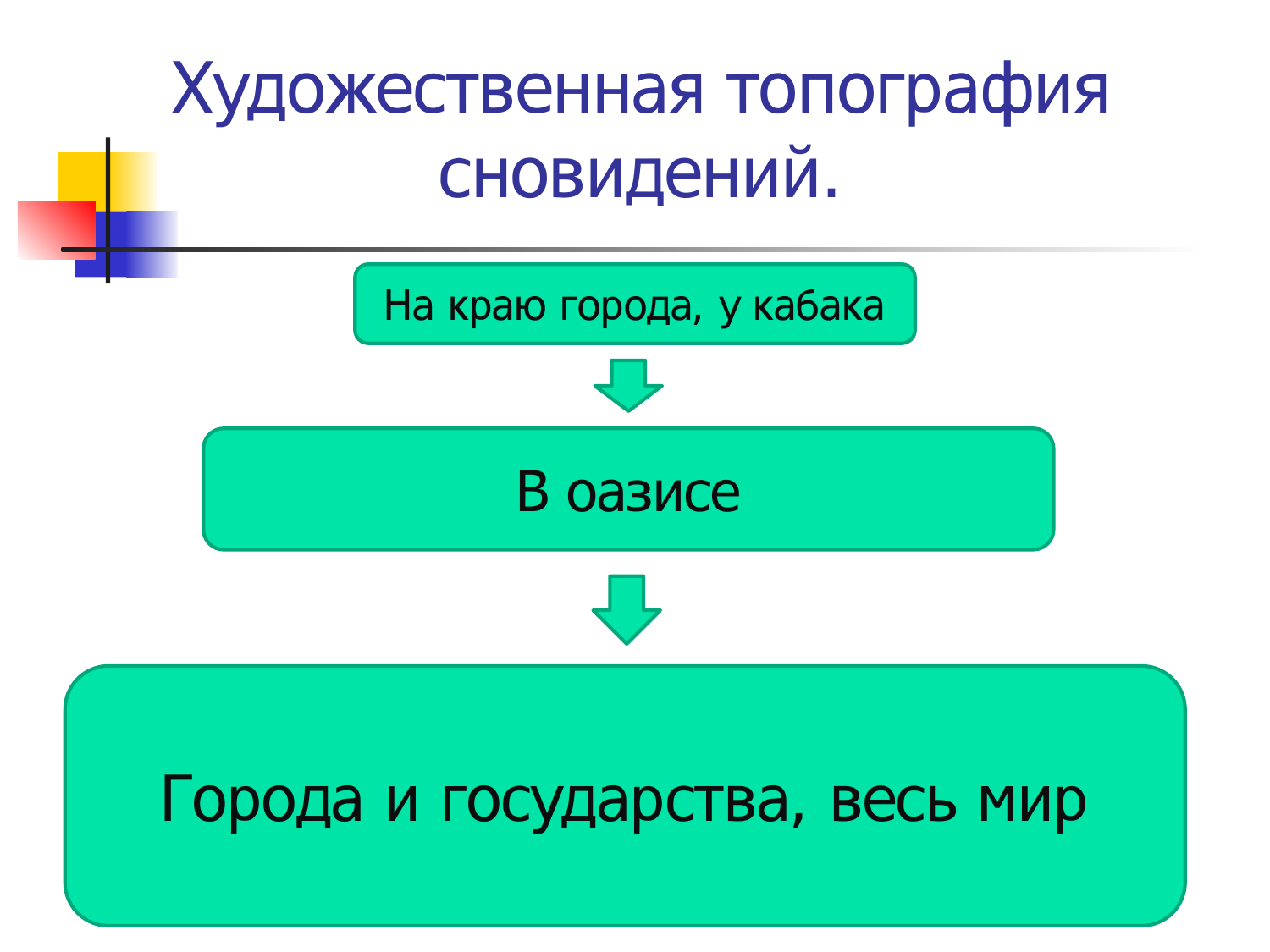

Художественная топография сновидений.
На краю города, у кабака

В оазисе

Города и государства, весь мир